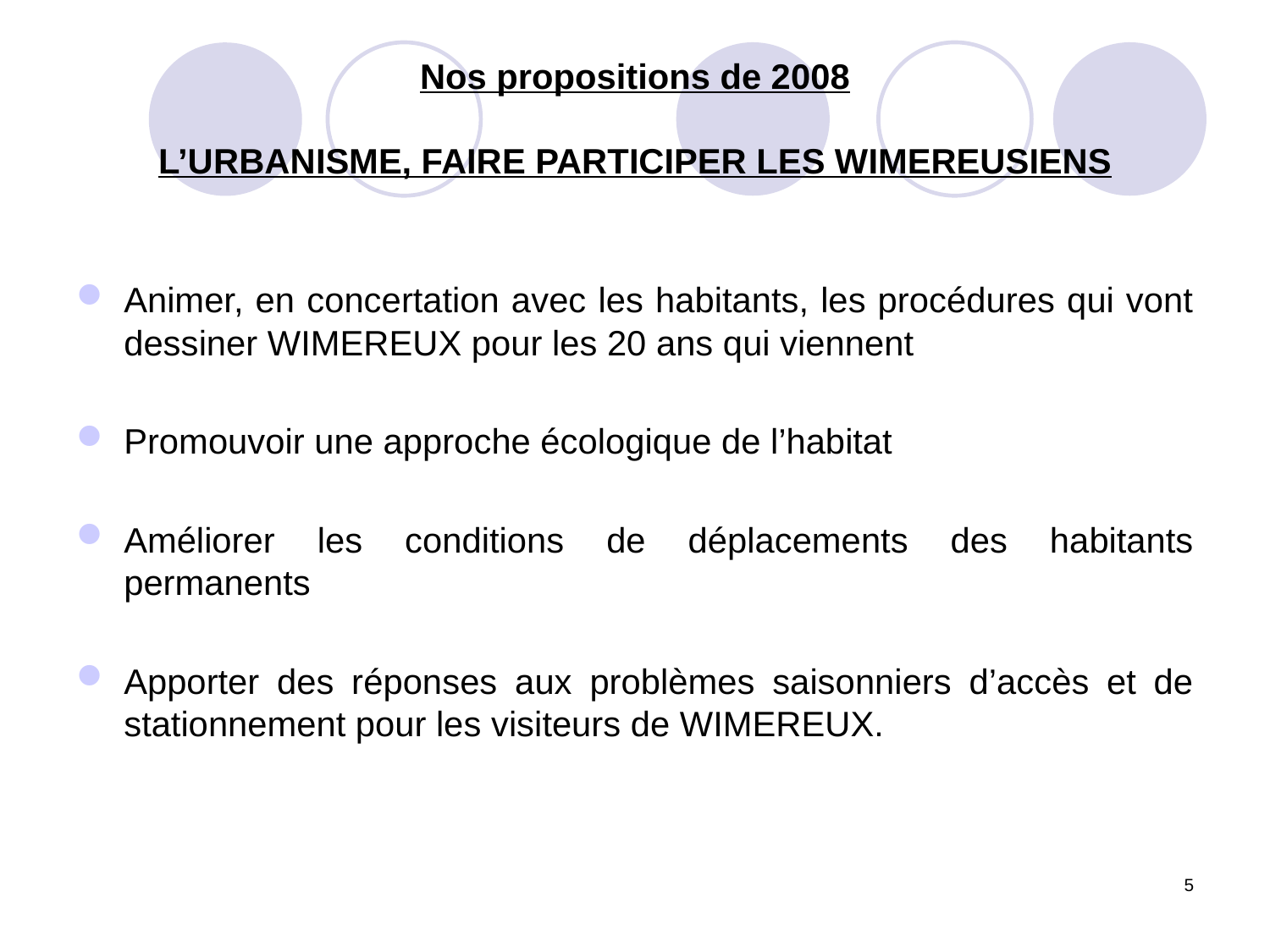

# Nos propositions de 2008 L’URBANISME, FAIRE PARTICIPER LES WIMEREUSIENS

Animer, en concertation avec les habitants, les procédures qui vont dessiner WIMEREUX pour les 20 ans qui viennent

Promouvoir une approche écologique de l’habitat

Améliorer les conditions de déplacements des habitants permanents

Apporter des réponses aux problèmes saisonniers d’accès et de stationnement pour les visiteurs de WIMEREUX.

5